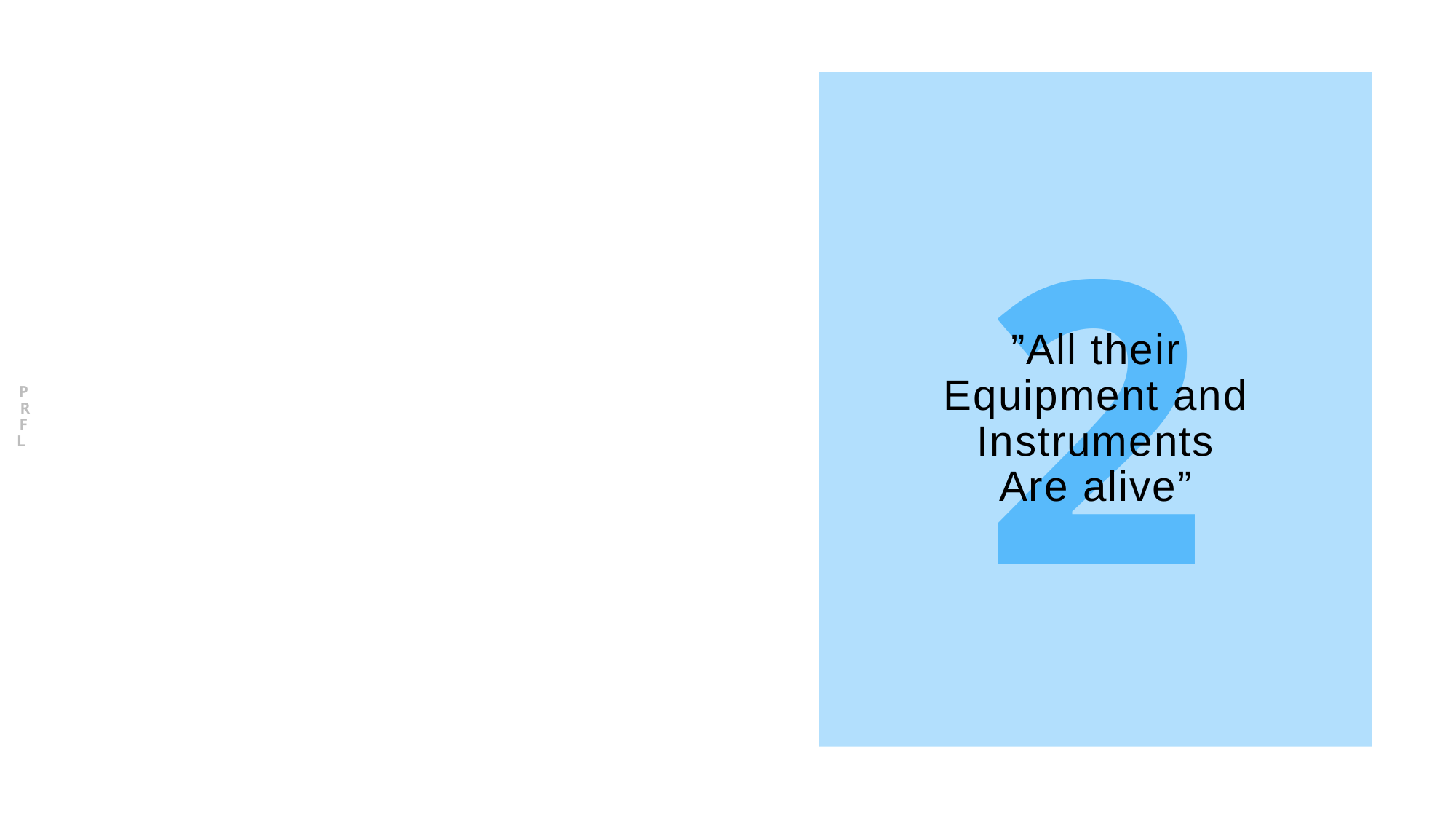

PORTFOLIO
2
”All their
Equipment and
Instruments
Are alive”